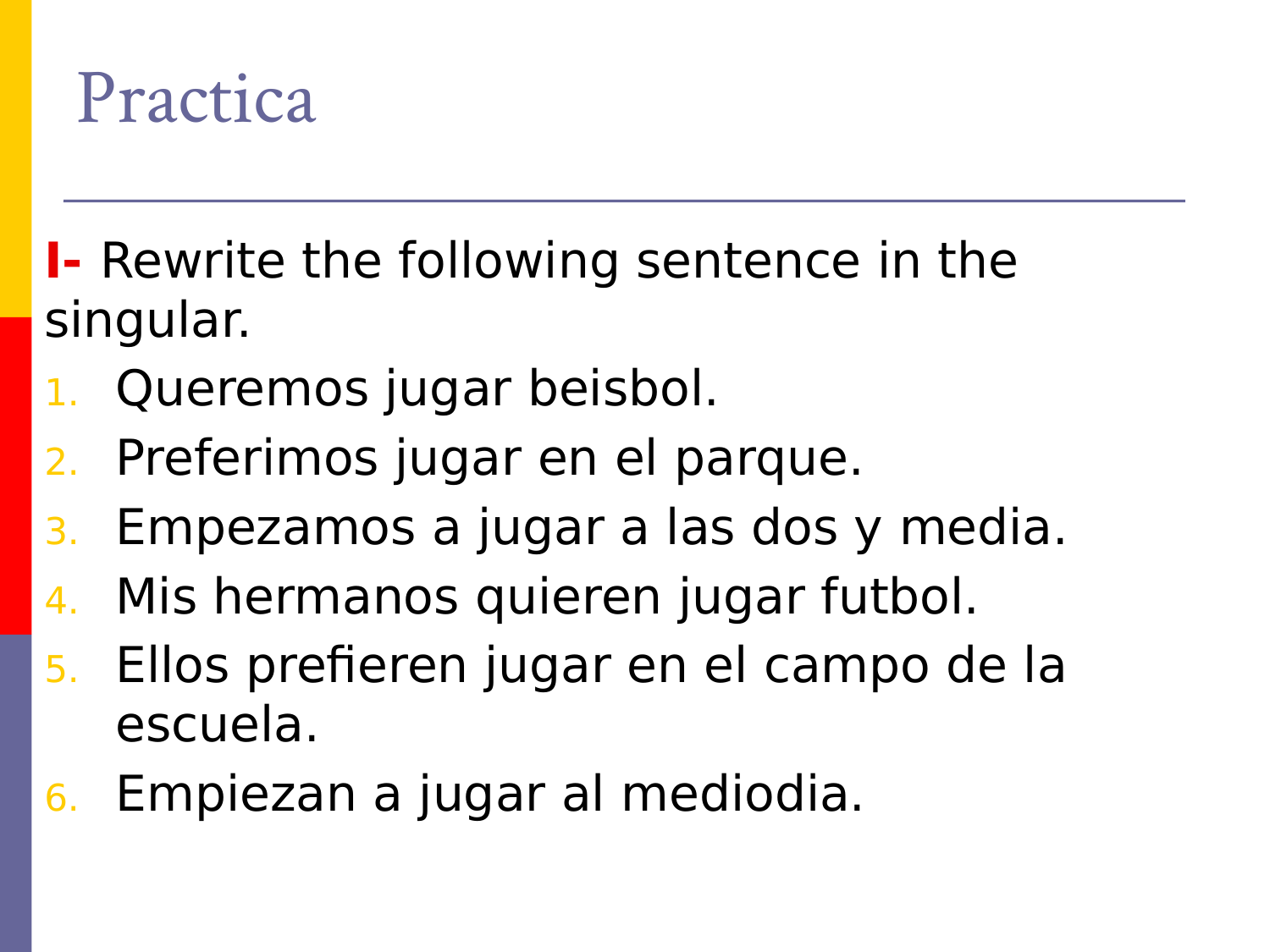

Practica
I- Rewrite the following sentence in the singular.
Queremos jugar beisbol.
Preferimos jugar en el parque.
Empezamos a jugar a las dos y media.
Mis hermanos quieren jugar futbol.
Ellos prefieren jugar en el campo de la escuela.
Empiezan a jugar al mediodia.